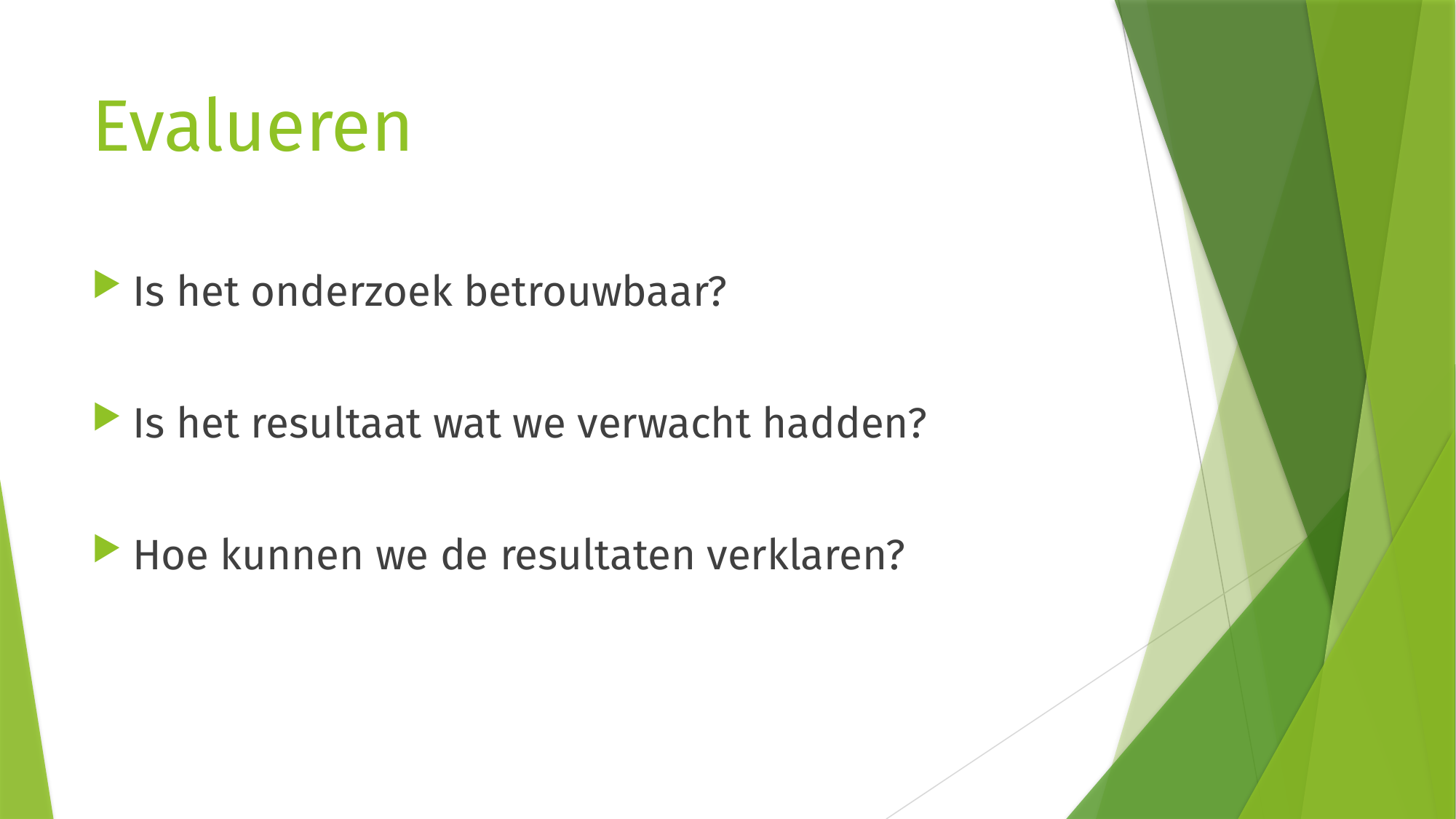

# Evalueren
Is het onderzoek betrouwbaar?

Is het resultaat wat we verwacht hadden?

Hoe kunnen we de resultaten verklaren?